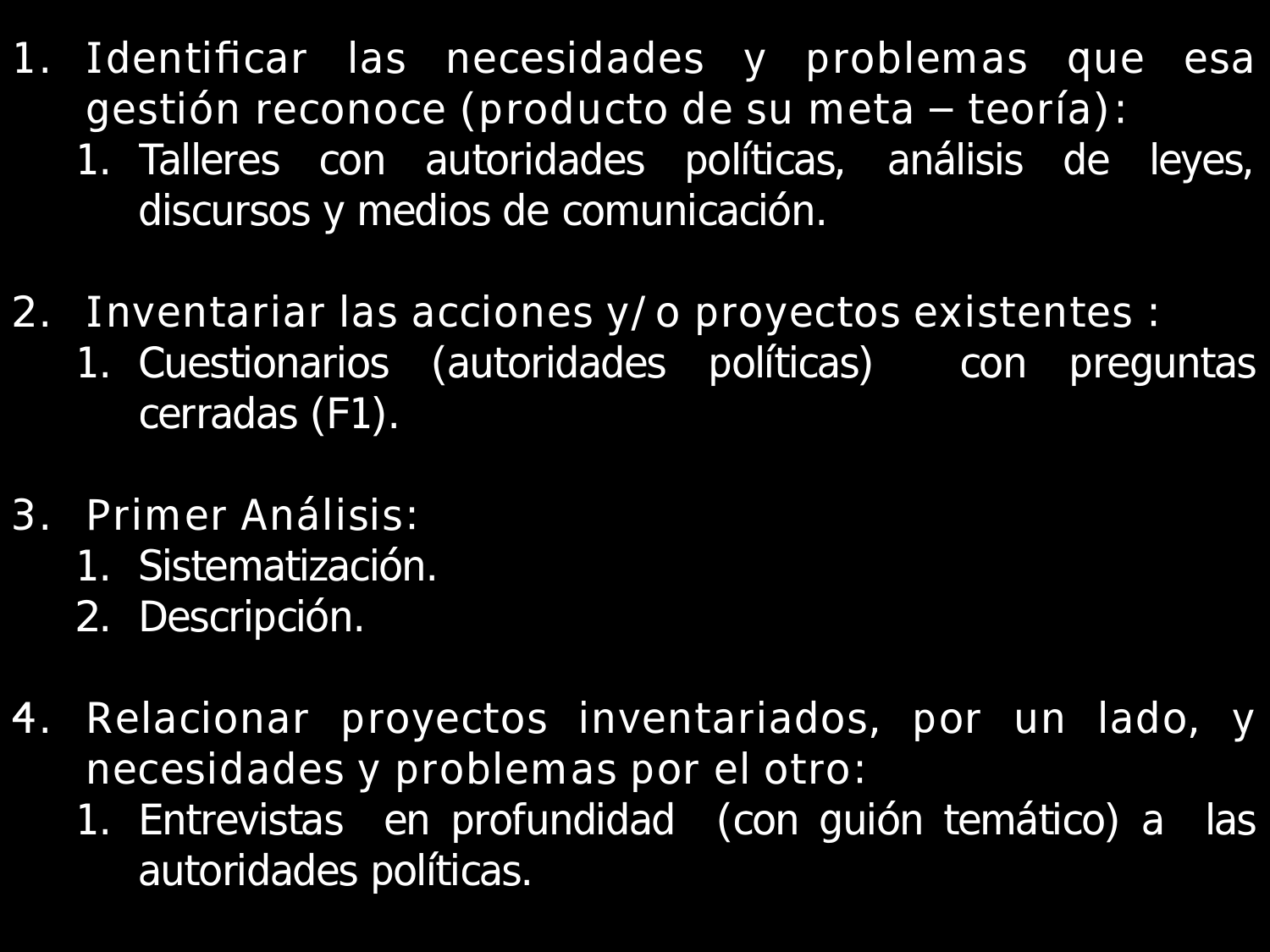

Identificar las necesidades y problemas que esa gestión reconoce (producto de su meta – teoría):
Talleres con autoridades políticas, análisis de leyes, discursos y medios de comunicación.

Inventariar las acciones y/o proyectos existentes :
Cuestionarios (autoridades políticas)  con preguntas cerradas (F1).

Primer Análisis:
Sistematización.
Descripción.

Relacionar proyectos inventariados, por un lado, y necesidades y problemas por el otro:
Entrevistas  en profundidad  (con guión temático) a  las autoridades políticas.